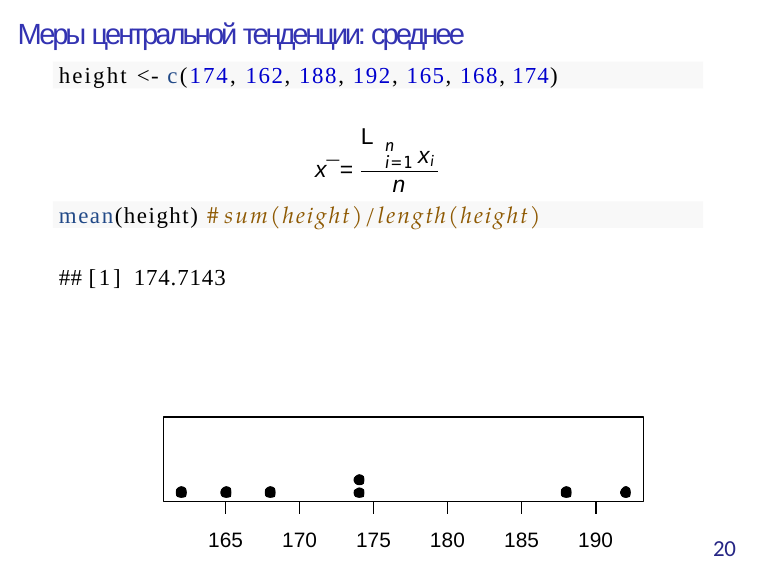

# Меры центральной тенденции: среднее
height <- c(174, 162, 188, 192, 165, 168, 174)
L
n  i=1
xi
x¯ =
n

mean(height) # sum(height)/length(height)
## [1] 174.7143

165
170
175
180
185
190
20